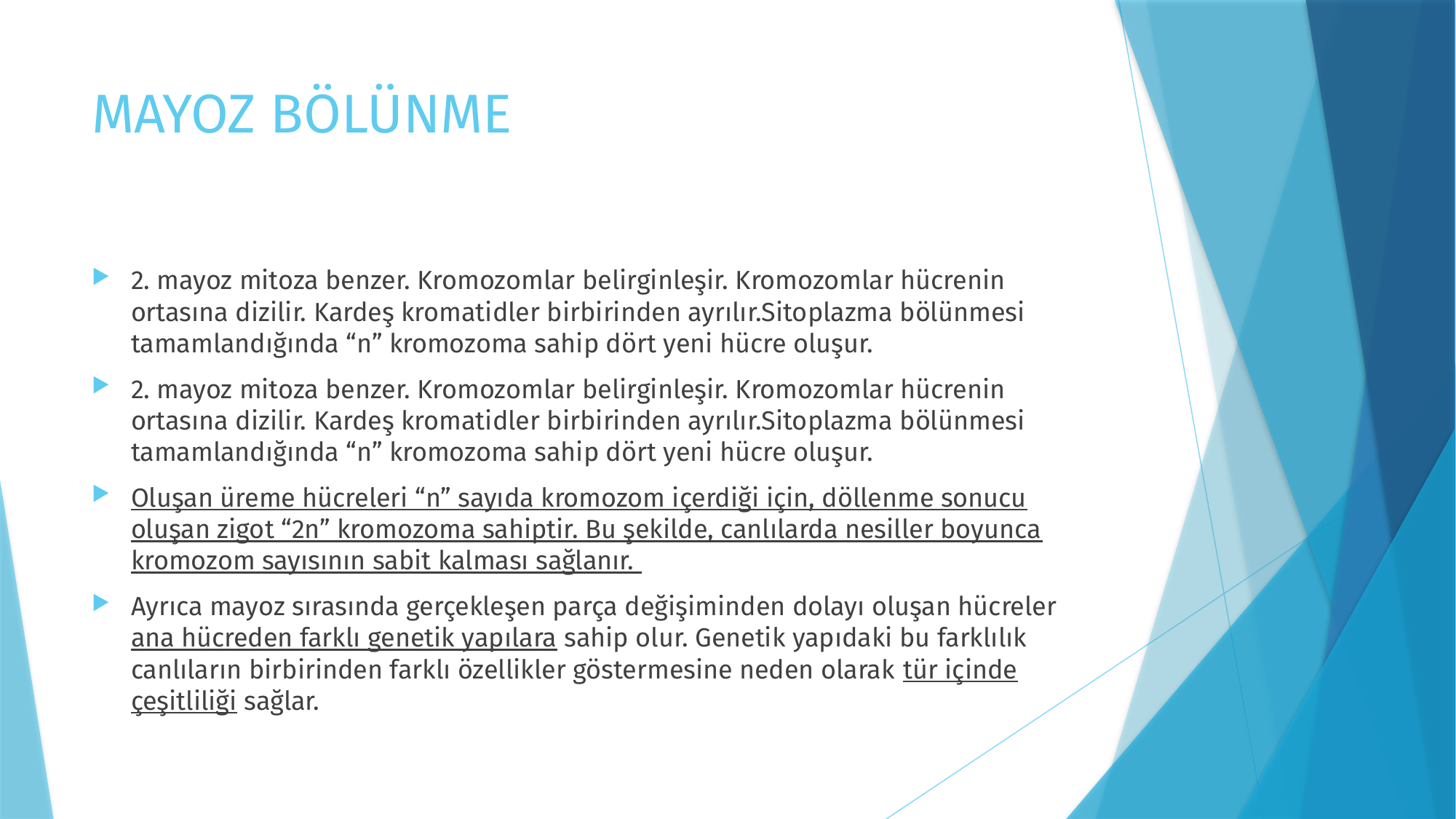

# MAYOZ BÖLÜNME
2. mayoz mitoza benzer. Kromozomlar belirginleşir. Kromozomlar hücrenin ortasına dizilir. Kardeş kromatidler birbirinden ayrılır.Sitoplazma bölünmesi tamamlandığında “n” kromozoma sahip dört yeni hücre oluşur.
2. mayoz mitoza benzer. Kromozomlar belirginleşir. Kromozomlar hücrenin ortasına dizilir. Kardeş kromatidler birbirinden ayrılır.Sitoplazma bölünmesi tamamlandığında “n” kromozoma sahip dört yeni hücre oluşur.
Oluşan üreme hücreleri “n” sayıda kromozom içerdiği için, döllenme sonucu oluşan zigot “2n” kromozoma sahiptir. Bu şekilde, canlılarda nesiller boyunca kromozom sayısının sabit kalması sağlanır.
Ayrıca mayoz sırasında gerçekleşen parça değişiminden dolayı oluşan hücreler ana hücreden farklı genetik yapılara sahip olur. Genetik yapıdaki bu farklılık canlıların birbirinden farklı özellikler göstermesine neden olarak tür içinde çeşitliliği sağlar.